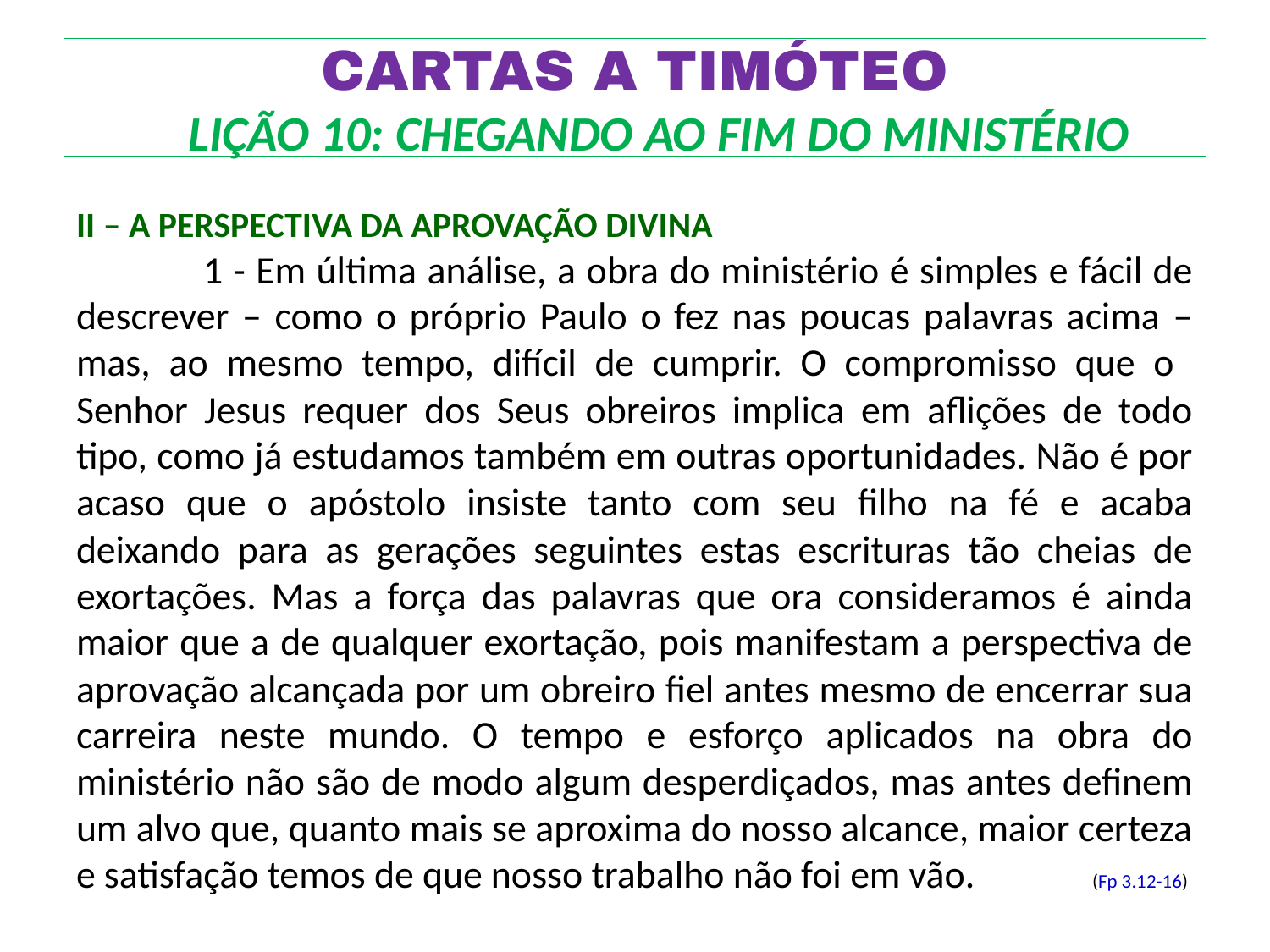

# CARTAS A TIMÓTEO LIÇÃO 10: CHEGANDO AO FIM DO MINISTÉRIO
II – A PERSPECTIVA DA APROVAÇÃO DIVINA
	1 - Em última análise, a obra do ministério é simples e fácil de descrever – como o próprio Paulo o fez nas poucas palavras acima – mas, ao mesmo tempo, difícil de cumprir. O compromisso que o  Senhor Jesus requer dos Seus obreiros implica em aflições de todo tipo, como já estudamos também em outras oportunidades. Não é por acaso que o apóstolo insiste tanto com seu filho na fé e acaba deixando para as gerações seguintes estas escrituras tão cheias de exortações. Mas a força das palavras que ora consideramos é ainda maior que a de qualquer exortação, pois manifestam a perspectiva de aprovação alcançada por um obreiro fiel antes mesmo de encerrar sua carreira neste mundo. O tempo e esforço aplicados na obra do ministério não são de modo algum desperdiçados, mas antes definem um alvo que, quanto mais se aproxima do nosso alcance, maior certeza e satisfação temos de que nosso trabalho não foi em vão.	(Fp 3.12-16)